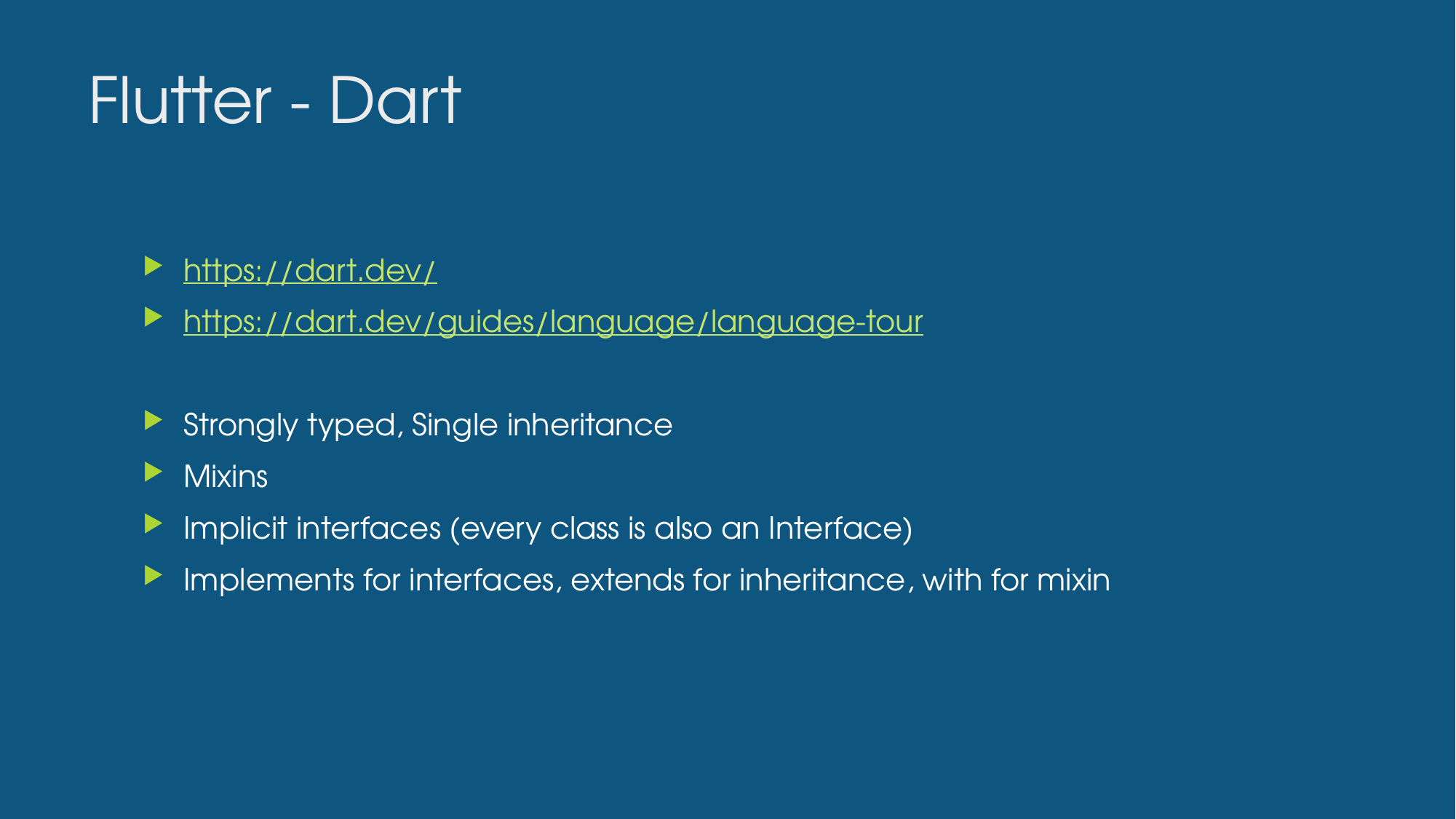

10
# Flutter - Dart
https://dart.dev/
https://dart.dev/guides/language/language-tour

Strongly typed, Single inheritance
Mixins
Implicit interfaces (every class is also an Interface)
Implements for interfaces, extends for inheritance, with for mixin